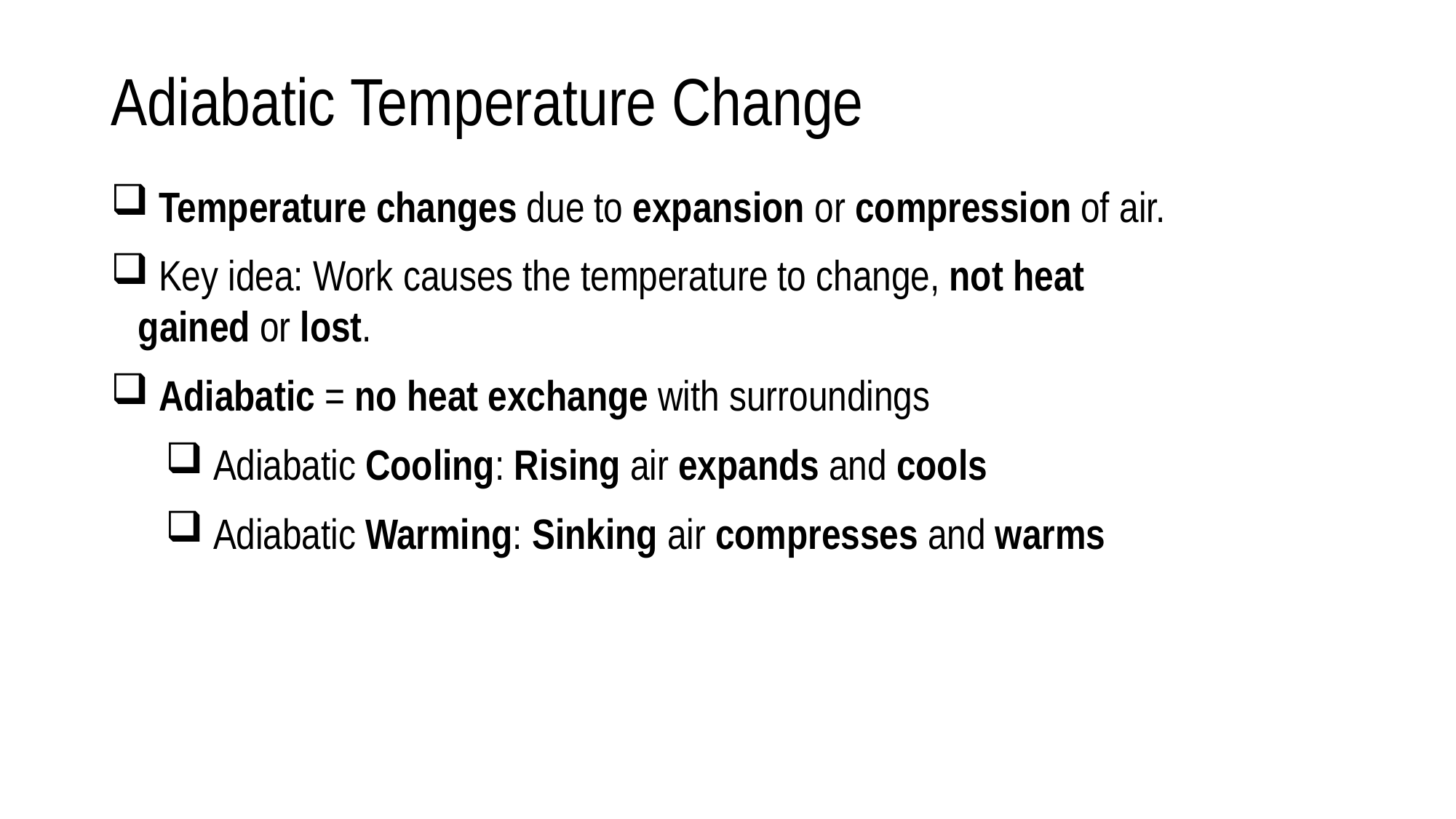

# Adiabatic Temperature Change
 Temperature changes due to expansion or compression of air.
 Key idea: Work causes the temperature to change, not heat gained or lost.
 Adiabatic = no heat exchange with surroundings
 Adiabatic Cooling: Rising air expands and cools
 Adiabatic Warming: Sinking air compresses and warms